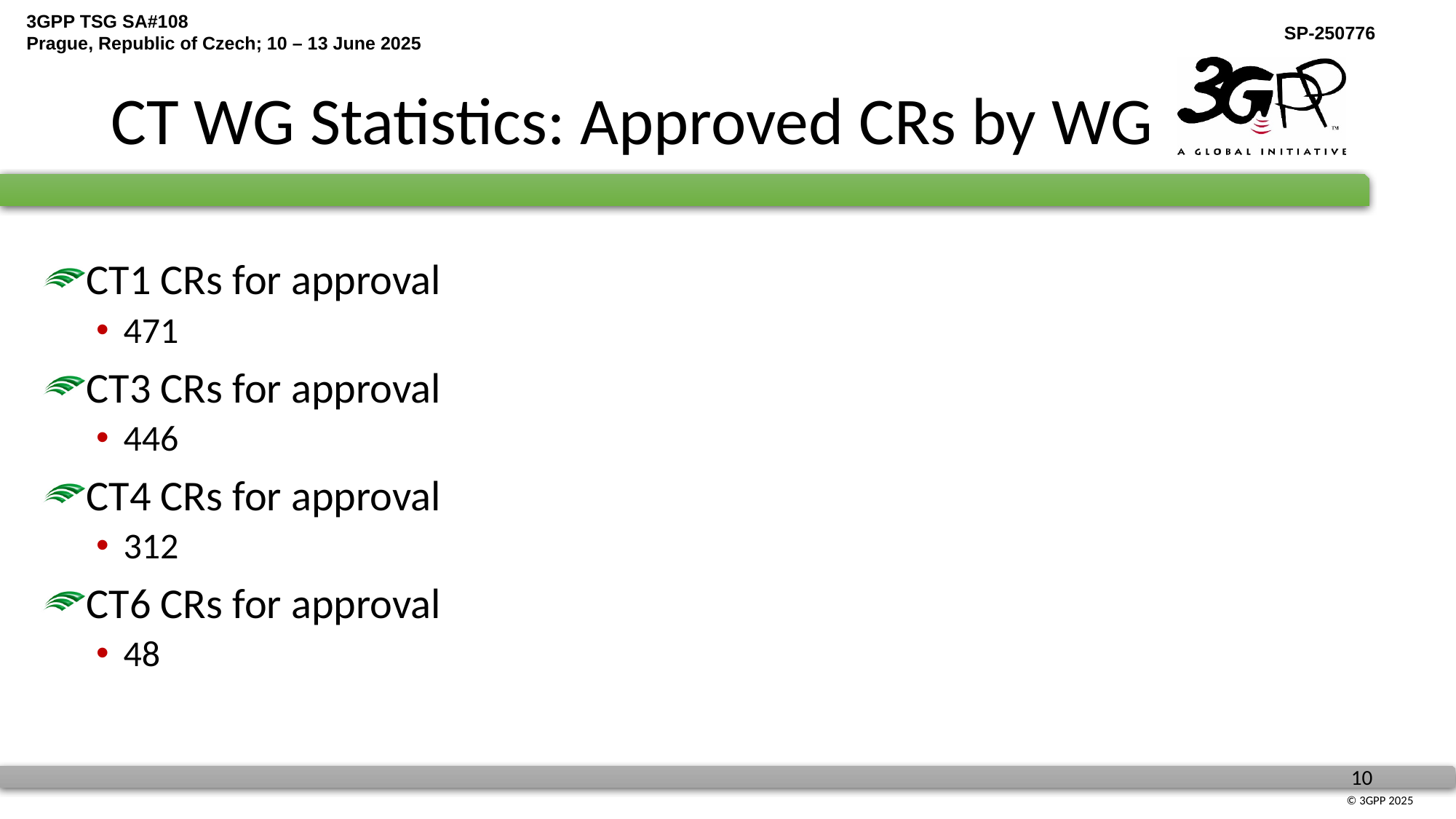

# CT WG Statistics: Approved CRs by WG
CT1 CRs for approval
471
CT3 CRs for approval
446
CT4 CRs for approval
312
CT6 CRs for approval
48